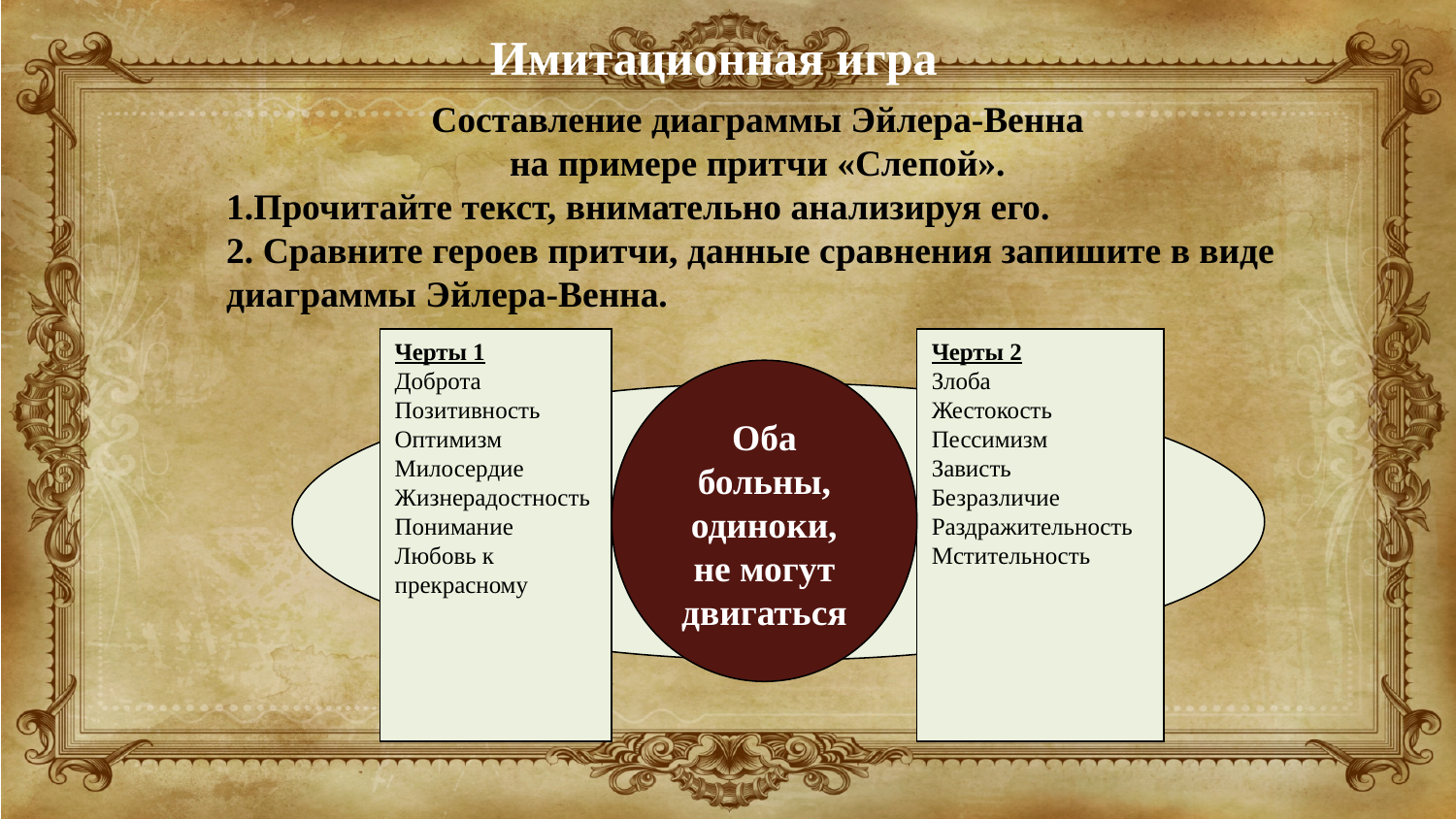

Имитационная игра

Составление диаграммы Эйлера-Венна
на примере притчи «Слепой».
1.Прочитайте текст, внимательно анализируя его.
2. Сравните героев притчи, данные сравнения запишите в виде диаграммы Эйлера-Венна.

Черты 1
Доброта
Позитивность
Оптимизм
Милосердие
Жизнерадостность
Понимание
Любовь к прекрасному

Черты 2
Злоба
Жестокость
Пессимизм
Зависть
Безразличие
Раздражительность
Мстительность

Оба больны,
одиноки,
не могут двигаться